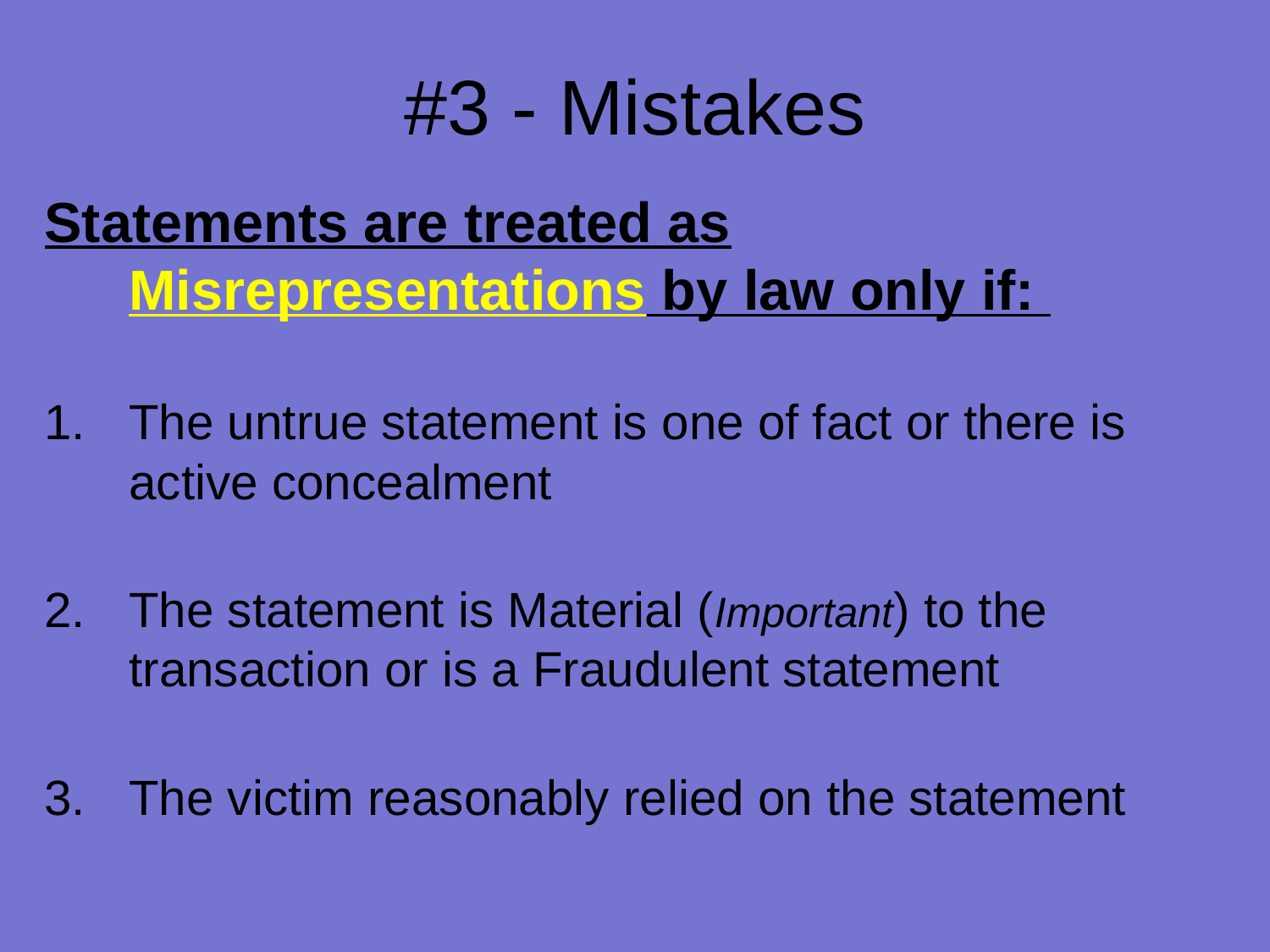

# #3 - Mistakes
Statements are treated as Misrepresentations by law only if:

The untrue statement is one of fact or there is active concealment
The statement is Material (Important) to the transaction or is a Fraudulent statement
The victim reasonably relied on the statement